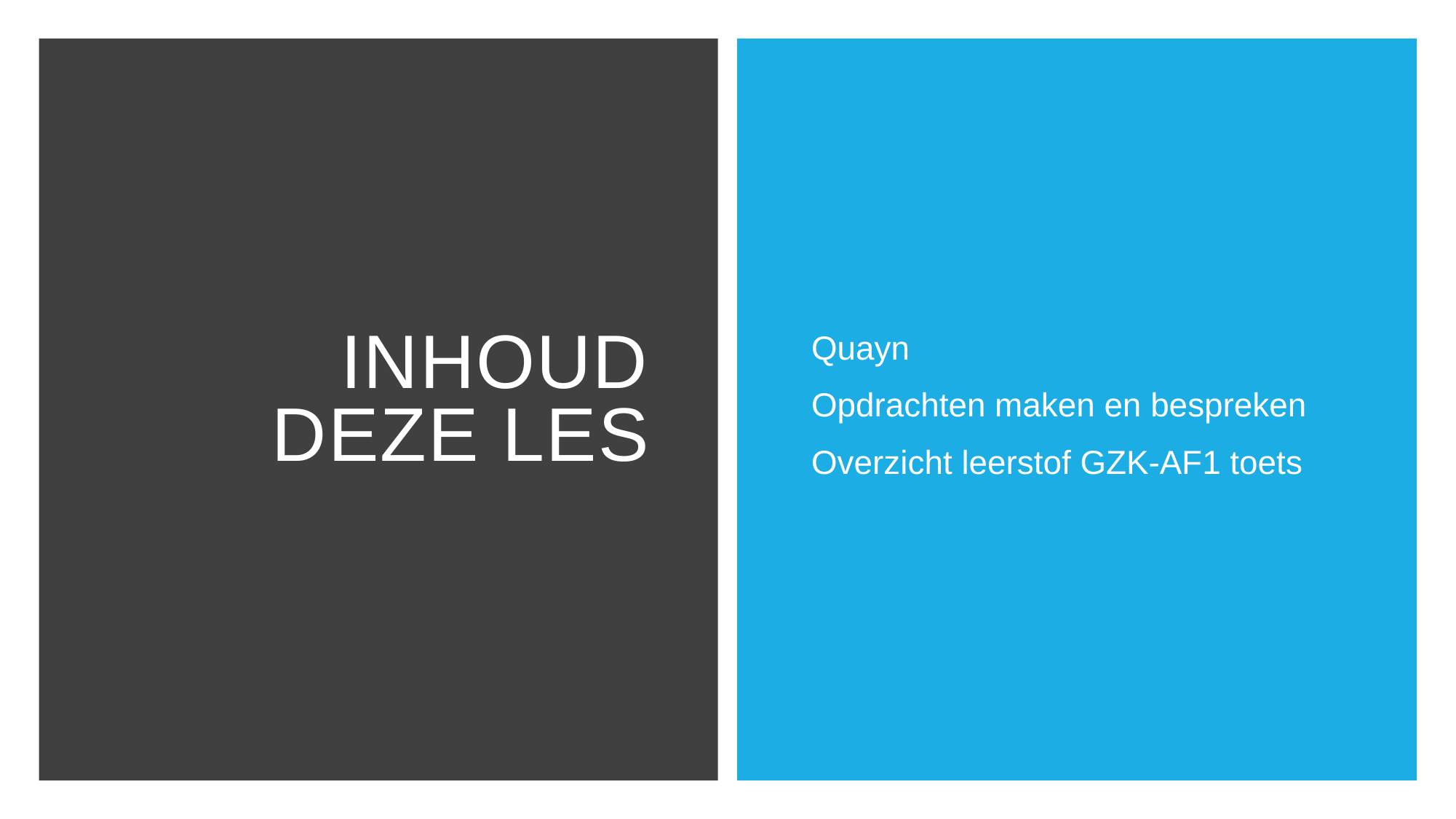

# Inhoud deze les
Quayn
Opdrachten maken en bespreken
Overzicht leerstof GZK-AF1 toets